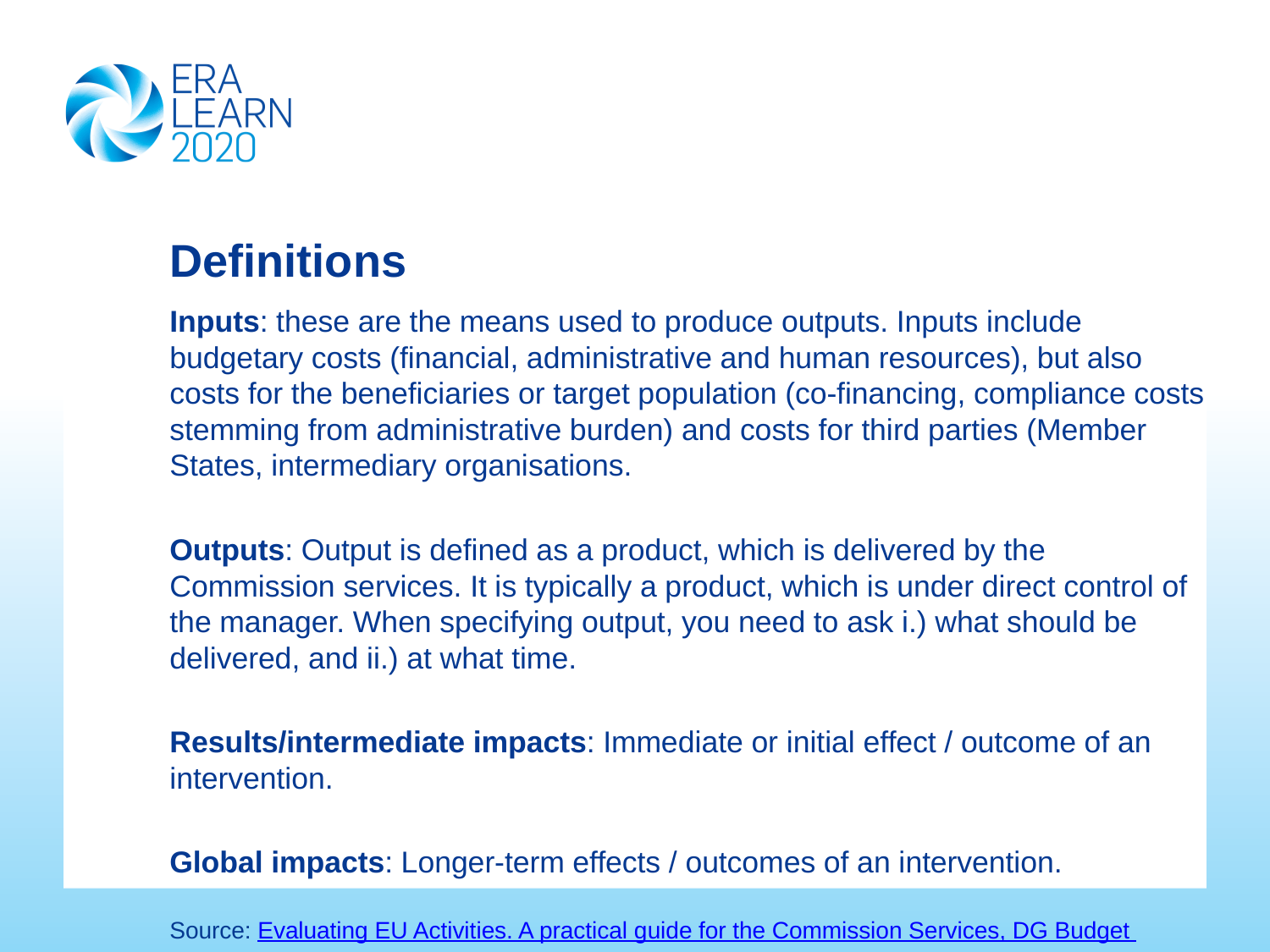

# Definitions
Inputs: these are the means used to produce outputs. Inputs include budgetary costs (financial, administrative and human resources), but also costs for the beneficiaries or target population (co-financing, compliance costs stemming from administrative burden) and costs for third parties (Member States, intermediary organisations.

Outputs: Output is defined as a product, which is delivered by the Commission services. It is typically a product, which is under direct control of the manager. When specifying output, you need to ask i.) what should be delivered, and ii.) at what time.

Results/intermediate impacts: Immediate or initial effect / outcome of an intervention.

Global impacts: Longer-term effects / outcomes of an intervention.

Source: Evaluating EU Activities. A practical guide for the Commission Services, DG Budget